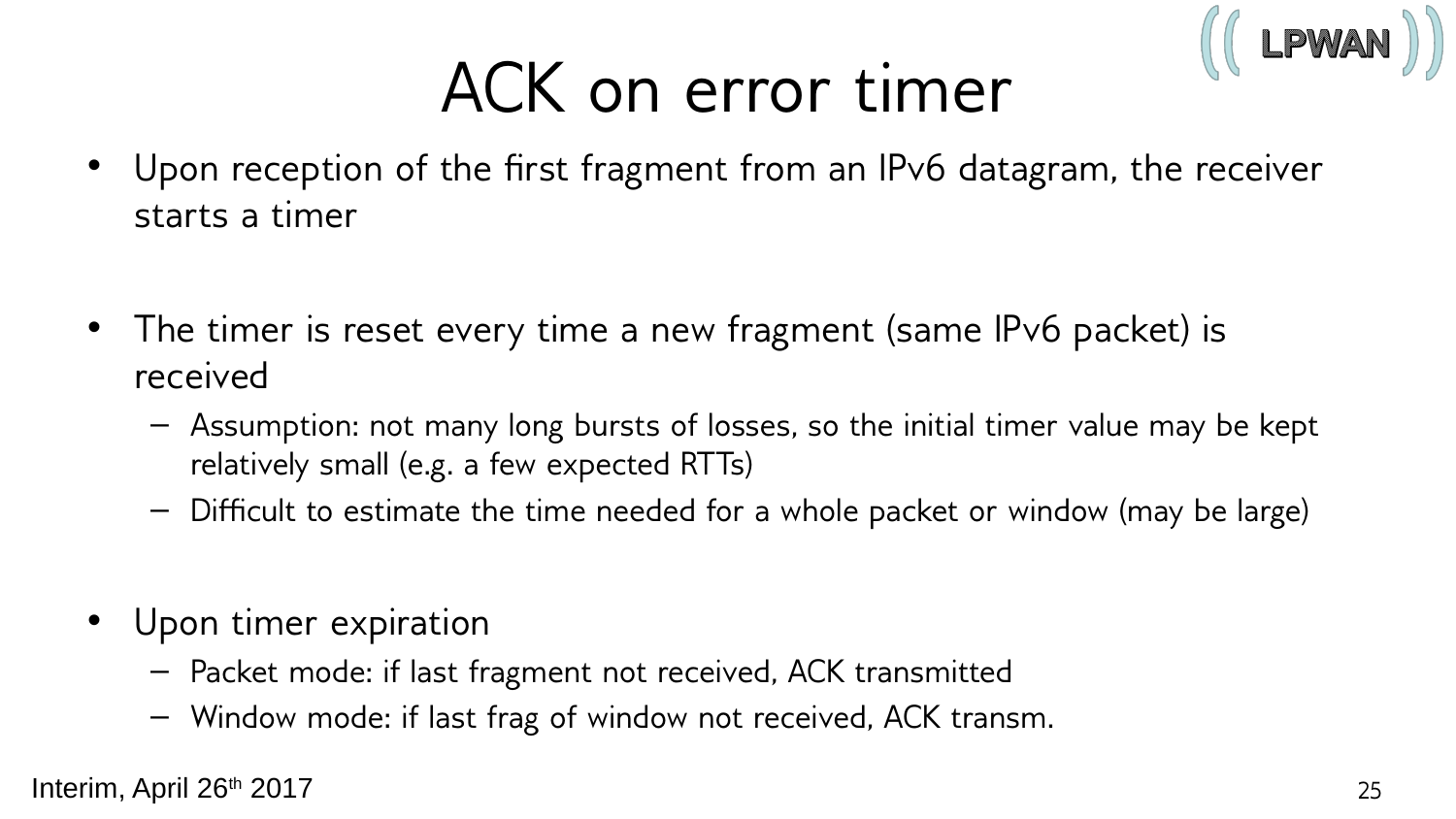

# ACK on error timer
Upon reception of the first fragment from an IPv6 datagram, the receiver starts a timer

The timer is reset every time a new fragment (same IPv6 packet) is received
Assumption: not many long bursts of losses, so the initial timer value may be kept relatively small (e.g. a few expected RTTs)
Difficult to estimate the time needed for a whole packet or window (may be large)

Upon timer expiration
Packet mode: if last fragment not received, ACK transmitted
Window mode: if last frag of window not received, ACK transm.

25